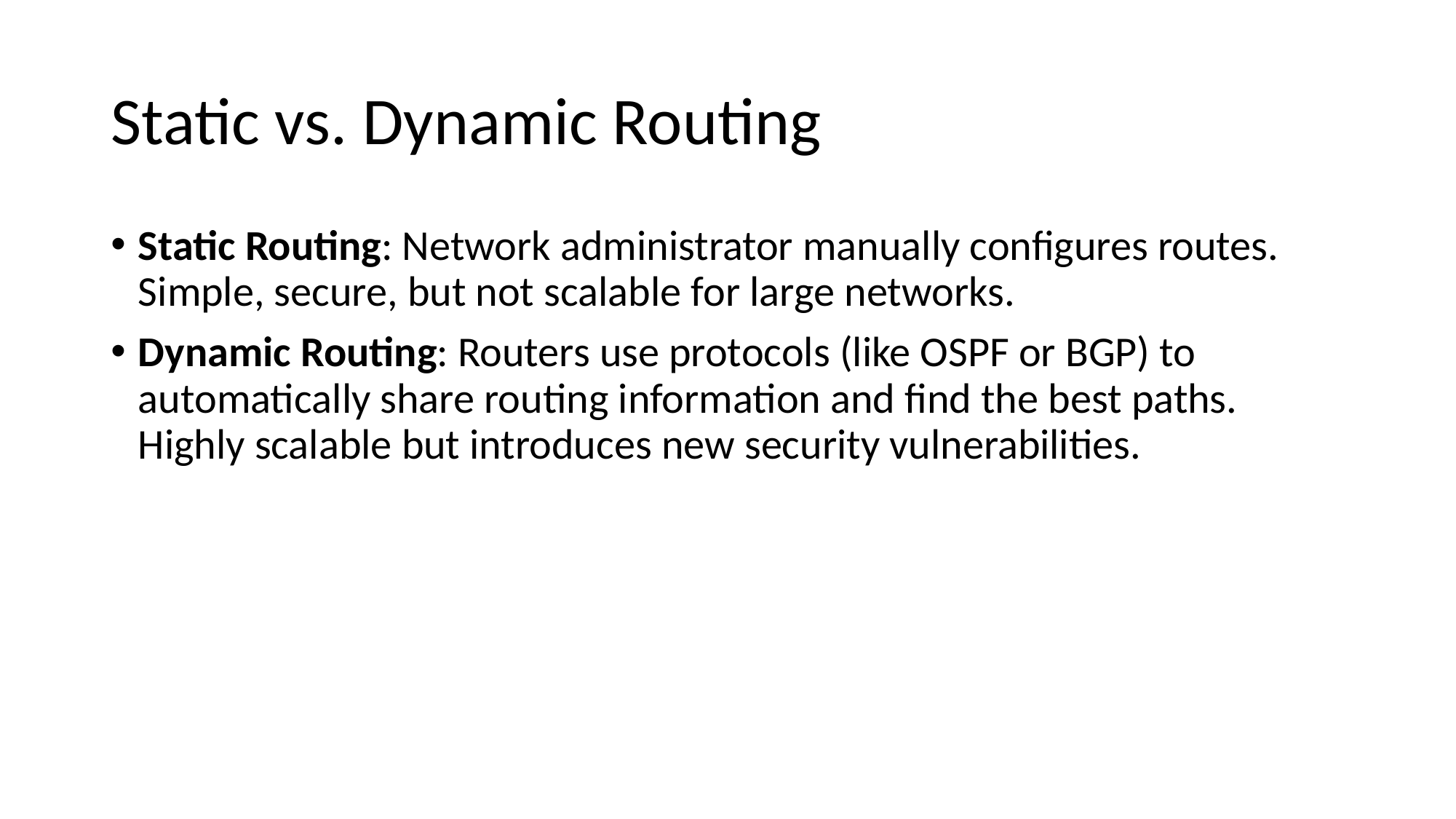

# Static vs. Dynamic Routing
Static Routing: Network administrator manually configures routes. Simple, secure, but not scalable for large networks.
Dynamic Routing: Routers use protocols (like OSPF or BGP) to automatically share routing information and find the best paths. Highly scalable but introduces new security vulnerabilities.